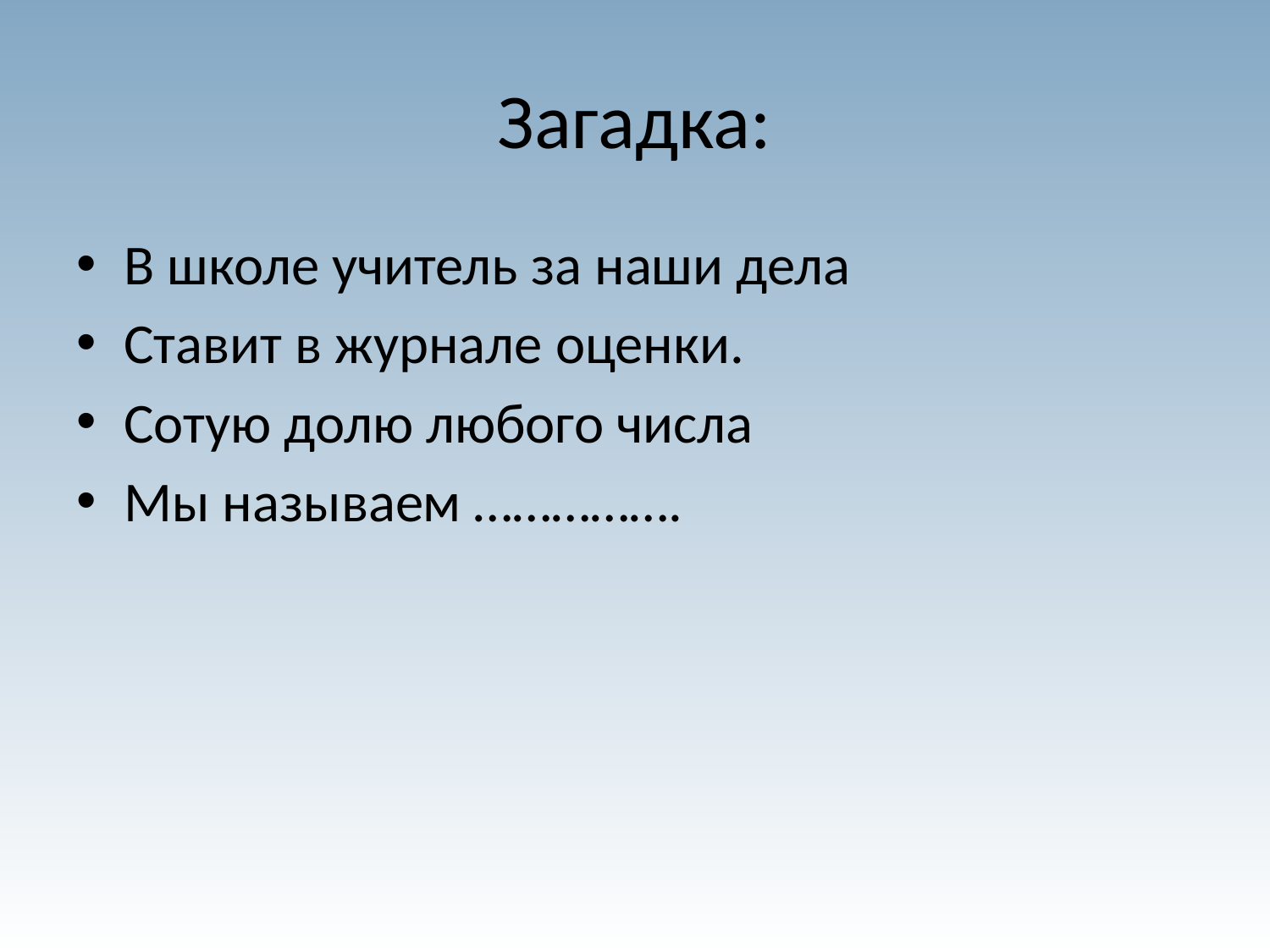

# Загадка:
В школе учитель за наши дела
Ставит в журнале оценки.
Сотую долю любого числа
Мы называем …………….